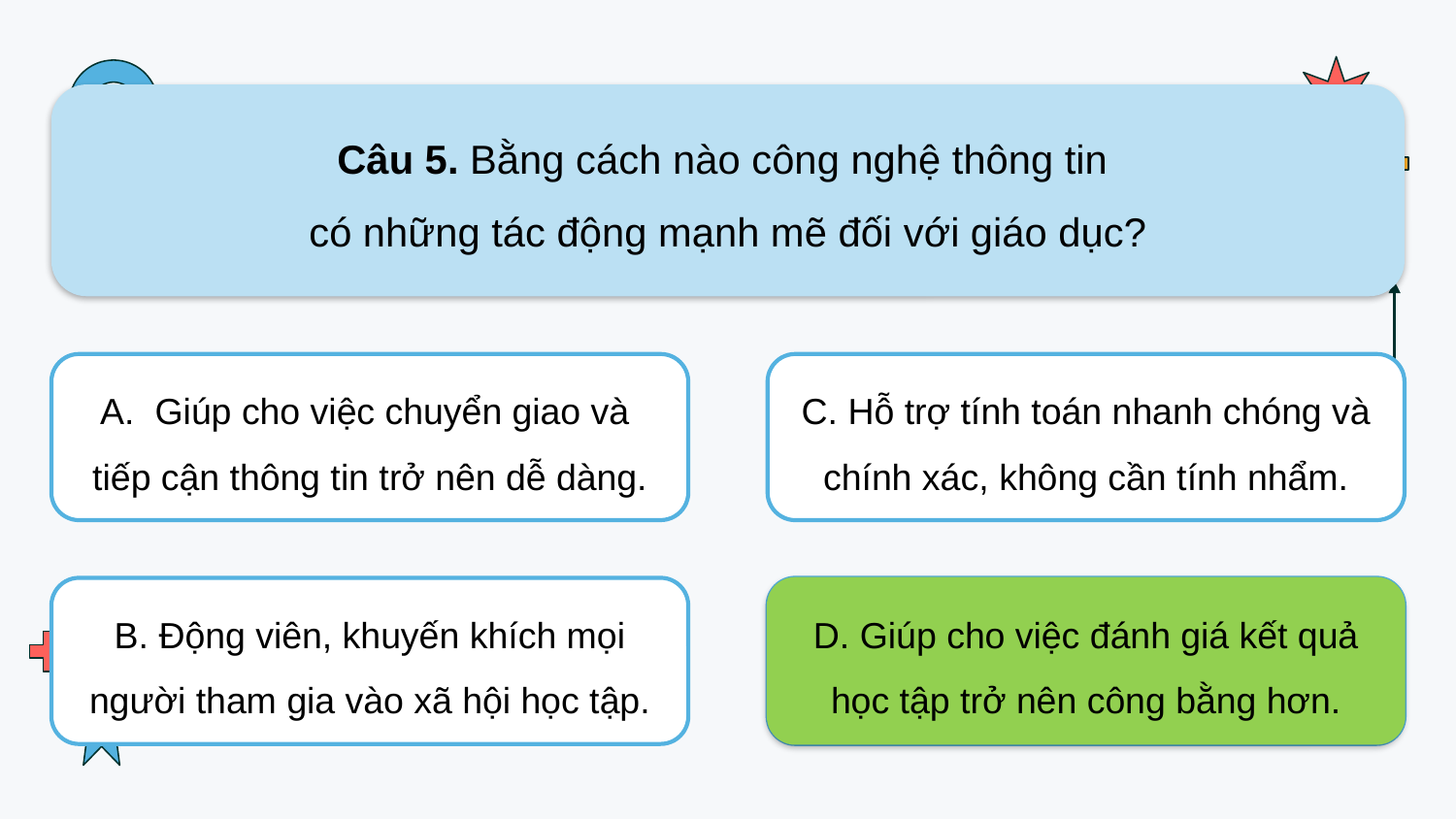

Câu 5. Bằng cách nào công nghệ thông tin
có những tác động mạnh mẽ đối với giáo dục?
Giúp cho việc chuyển giao và
tiếp cận thông tin trở nên dễ dàng.
C. Hỗ trợ tính toán nhanh chóng và chính xác, không cần tính nhẩm.
B. Động viên, khuyến khích mọi người tham gia vào xã hội học tập.
D. Giúp cho việc đánh giá kết quả học tập trở nên công bằng hơn.
D. Giúp cho việc đánh giá kết quả học tập trở nên công bằng hơn.